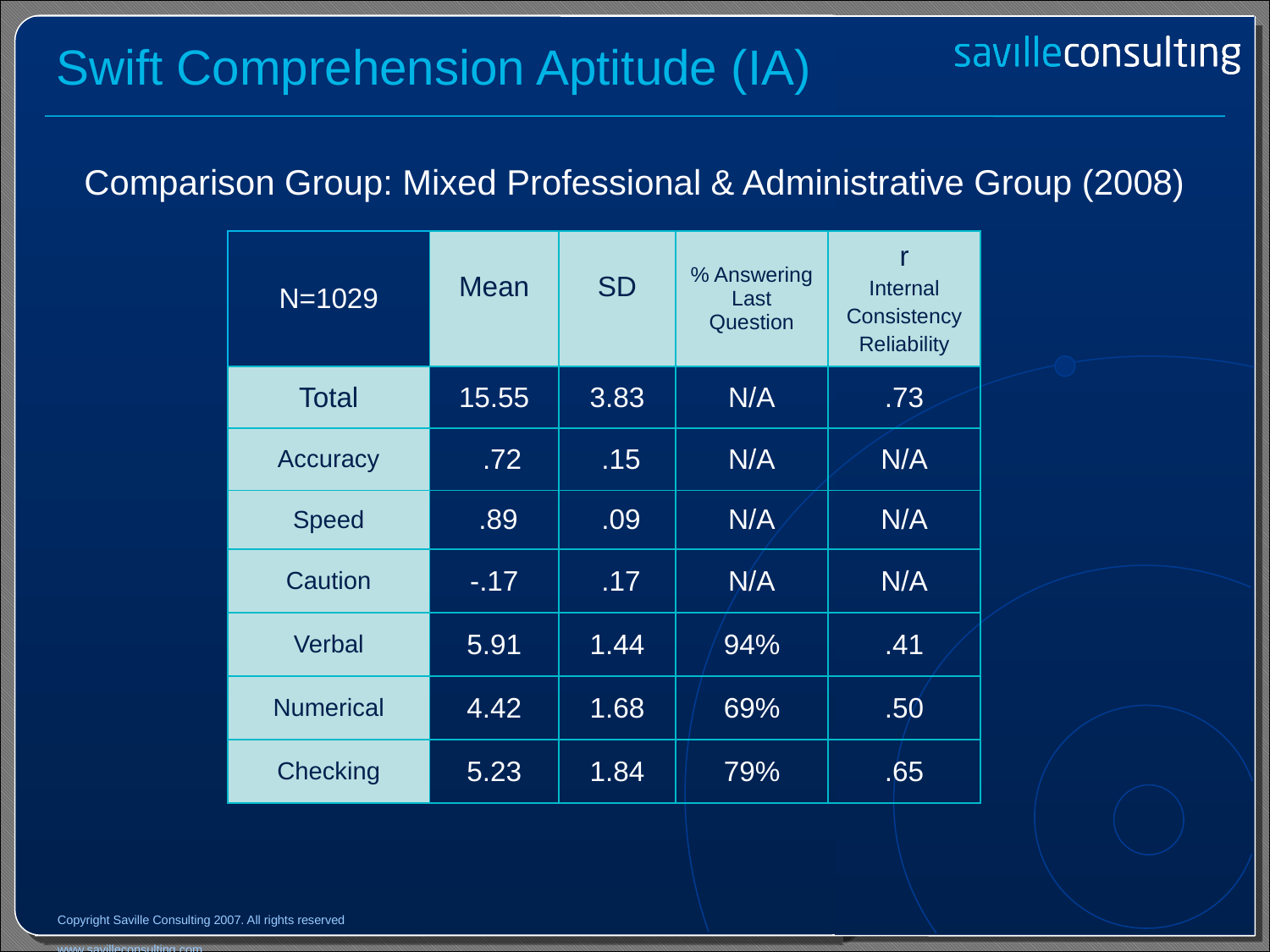

Swift Comprehension Aptitude (IA)
Comparison Group: Mixed Professional & Administrative Group (2008)

| N=1029 | Mean | SD | % Answering Last Question | r Internal Consistency Reliability |
| --- | --- | --- | --- | --- |
| Total | 15.55 | 3.83 | N/A | .73 |
| Accuracy | .72 | .15 | N/A | N/A |
| Speed | .89 | .09 | N/A | N/A |
| Caution | -.17 | .17 | N/A | N/A |
| Verbal | 5.91 | 1.44 | 94% | .41 |
| Numerical | 4.42 | 1.68 | 69% | .50 |
| Checking | 5.23 | 1.84 | 79% | .65 |